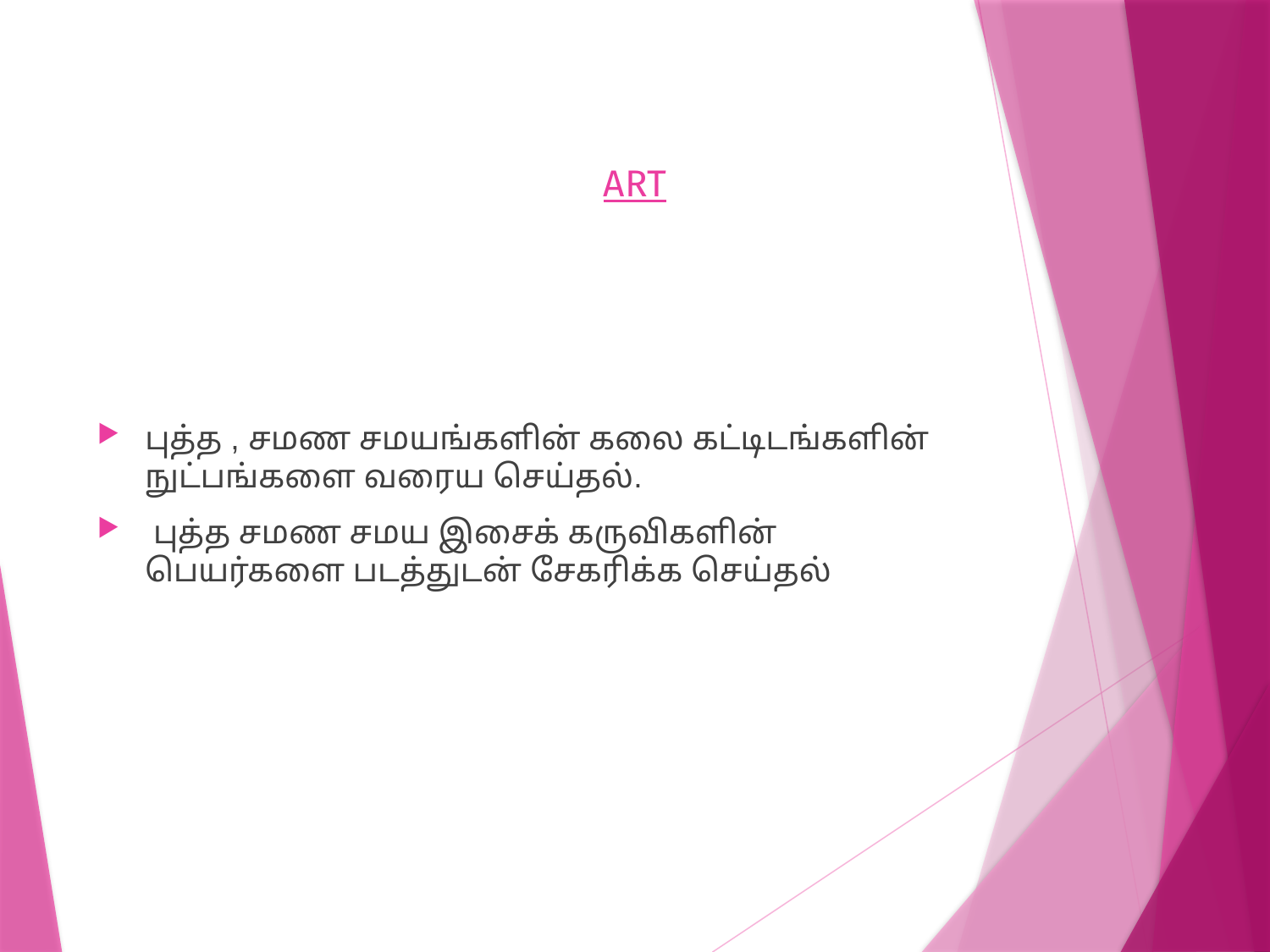

# ART

புத்த , சமண சமயங்களின் கலை கட்டிடங்களின் நுட்பங்களை வரைய செய்தல்.
 புத்த சமண சமய இசைக் கருவிகளின் பெயர்களை படத்துடன் சேகரிக்க செய்தல்